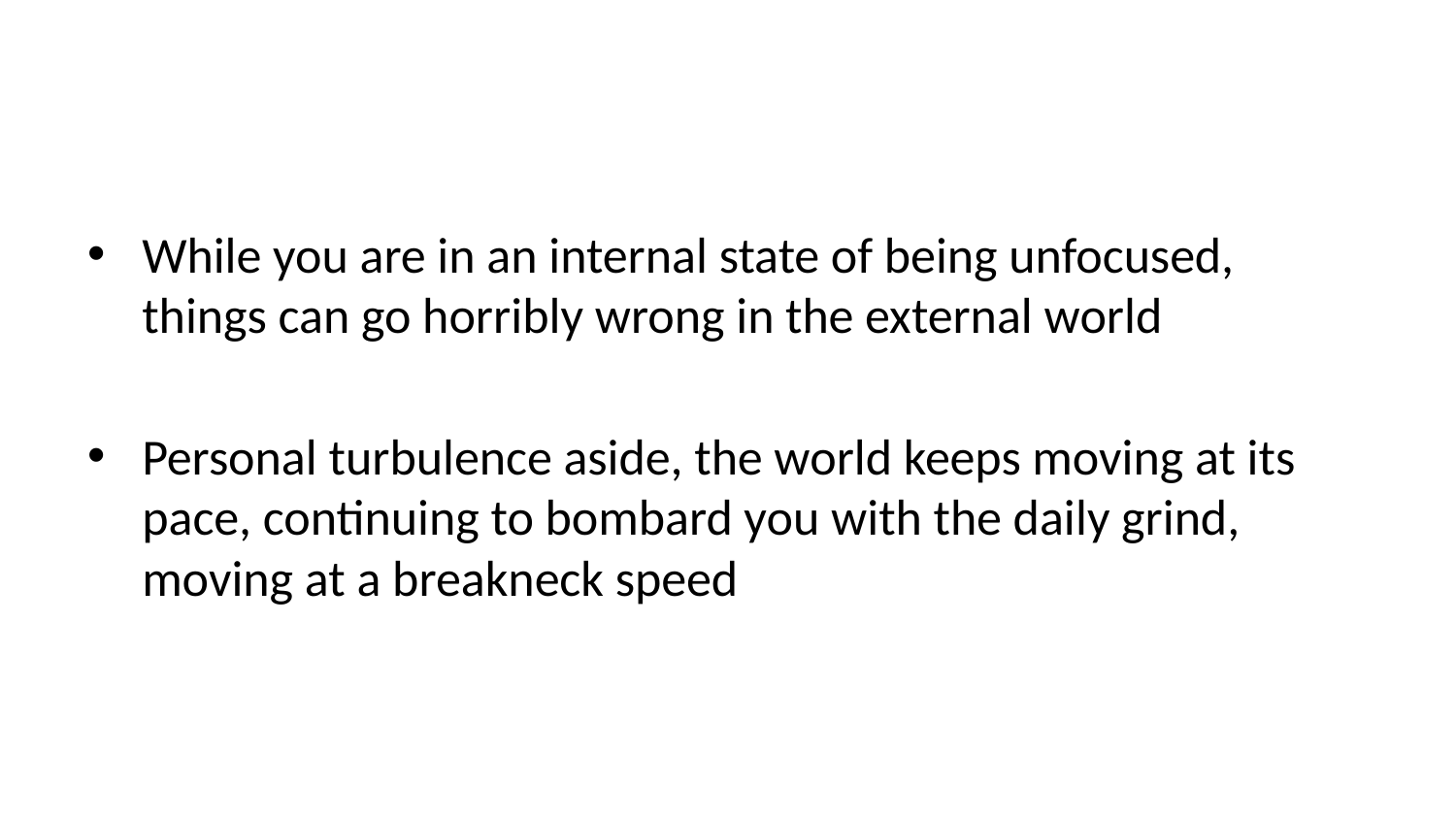

While you are in an internal state of being unfocused, things can go horribly wrong in the external world

Personal turbulence aside, the world keeps moving at its pace, continuing to bombard you with the daily grind, moving at a breakneck speed